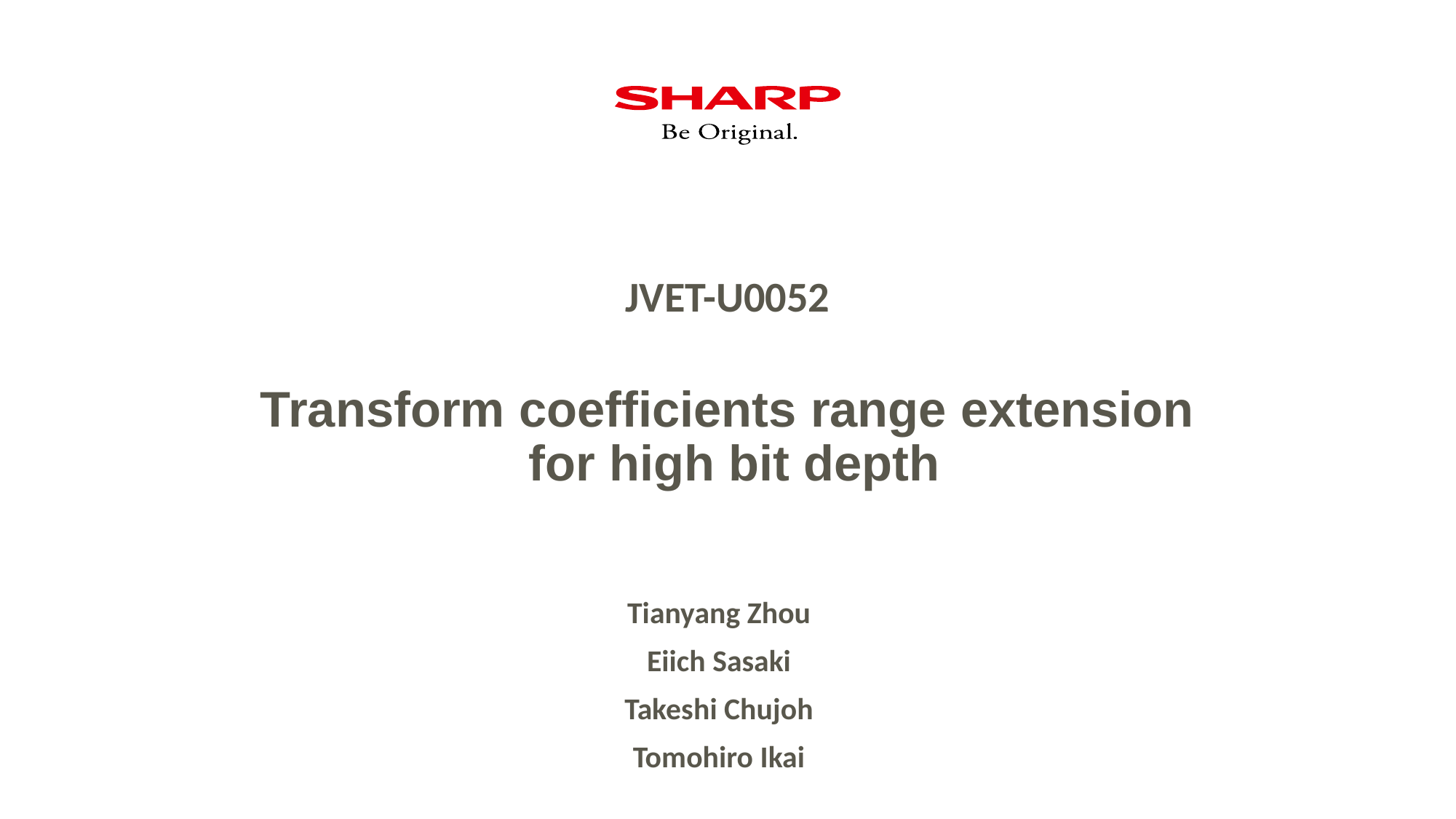

JVET-U0052
# Transform coefficients range extension for high bit depth
Tianyang Zhou
Eiich Sasaki
Takeshi Chujoh
Tomohiro Ikai